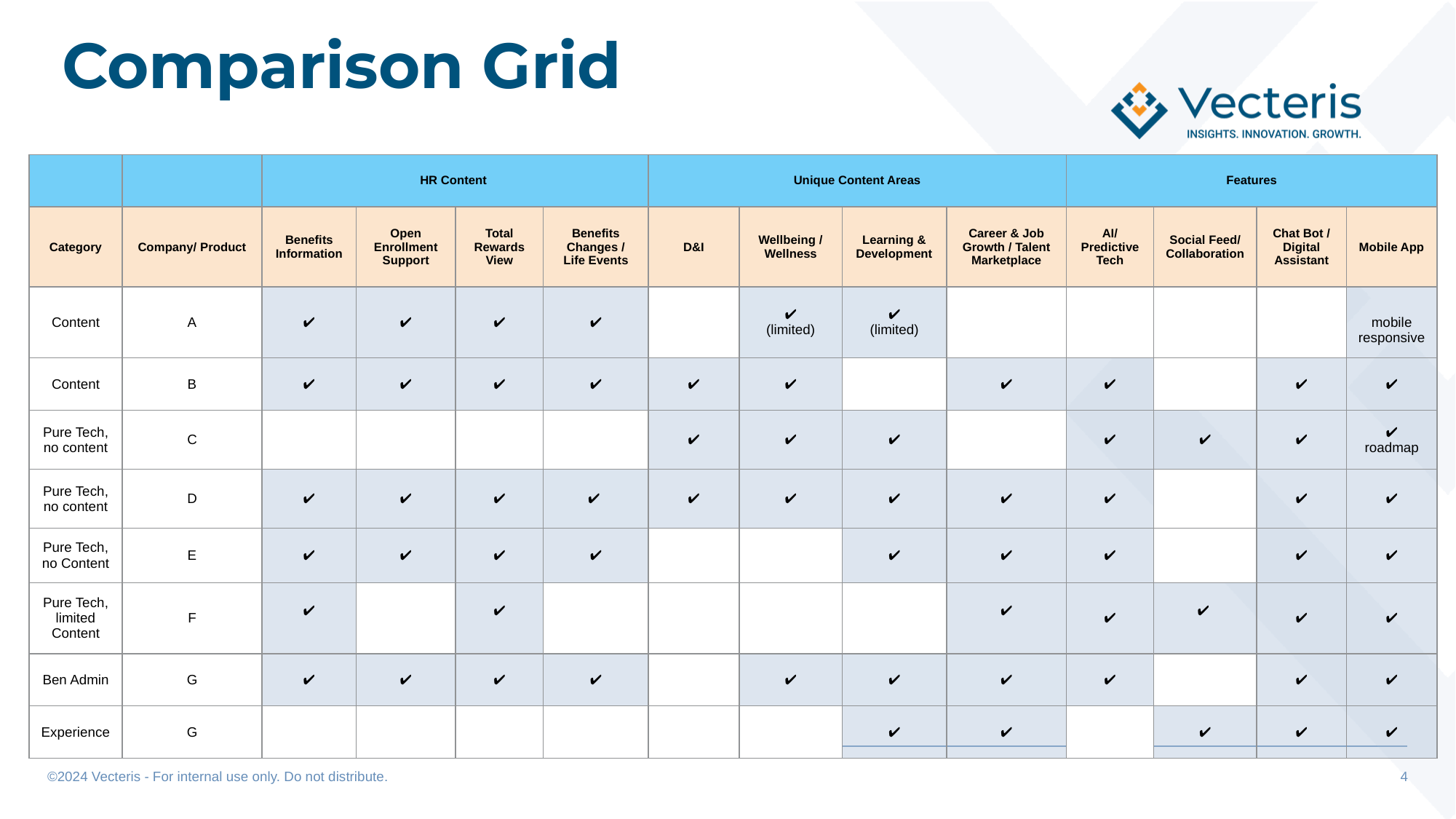

Comparison Grid
|  |  | HR Content |  |  |  | Unique Content Areas |  |  |  | Features |  |  |  |
| --- | --- | --- | --- | --- | --- | --- | --- | --- | --- | --- | --- | --- | --- |
| Category | Company/ Product | Benefits Information | Open Enrollment Support | Total Rewards View | Benefits Changes / Life Events | D&I | Wellbeing / Wellness | Learning & Development | Career & Job Growth / Talent Marketplace | AI/ Predictive Tech | Social Feed/ Collaboration | Chat Bot / Digital Assistant | Mobile App |
| Content | A | ✔ | ✔ | ✔ | ✔ |  | ✔ (limited) | ✔ (limited) |  |  |  |  | mobile responsive |
| Content | B | ✔ | ✔ | ✔ | ✔ | ✔ | ✔ |  | ✔ | ✔ |  | ✔ | ✔ |
| Pure Tech, no content | C |  |  |  |  | ✔ | ✔ | ✔ |  | ✔ | ✔ | ✔ | ✔ roadmap |
| Pure Tech, no content | D | ✔ | ✔ | ✔ | ✔ | ✔ | ✔ | ✔ | ✔ | ✔ |  | ✔ | ✔ |
| Pure Tech, no Content | E | ✔ | ✔ | ✔ | ✔ |  |  | ✔ | ✔ | ✔ |  | ✔ | ✔ |
| Pure Tech, limited Content | F | ✔ |  | ✔ |  |  |  |  | ✔ | ✔ | ✔ | ✔ | ✔ |
| Ben Admin | G | ✔ | ✔ | ✔ | ✔ |  | ✔ | ✔ | ✔ | ✔ |  | ✔ | ✔ |
| Experience | G |  |  |  |  |  |  | ✔ | ✔ |  | ✔ | ✔ | ✔ |